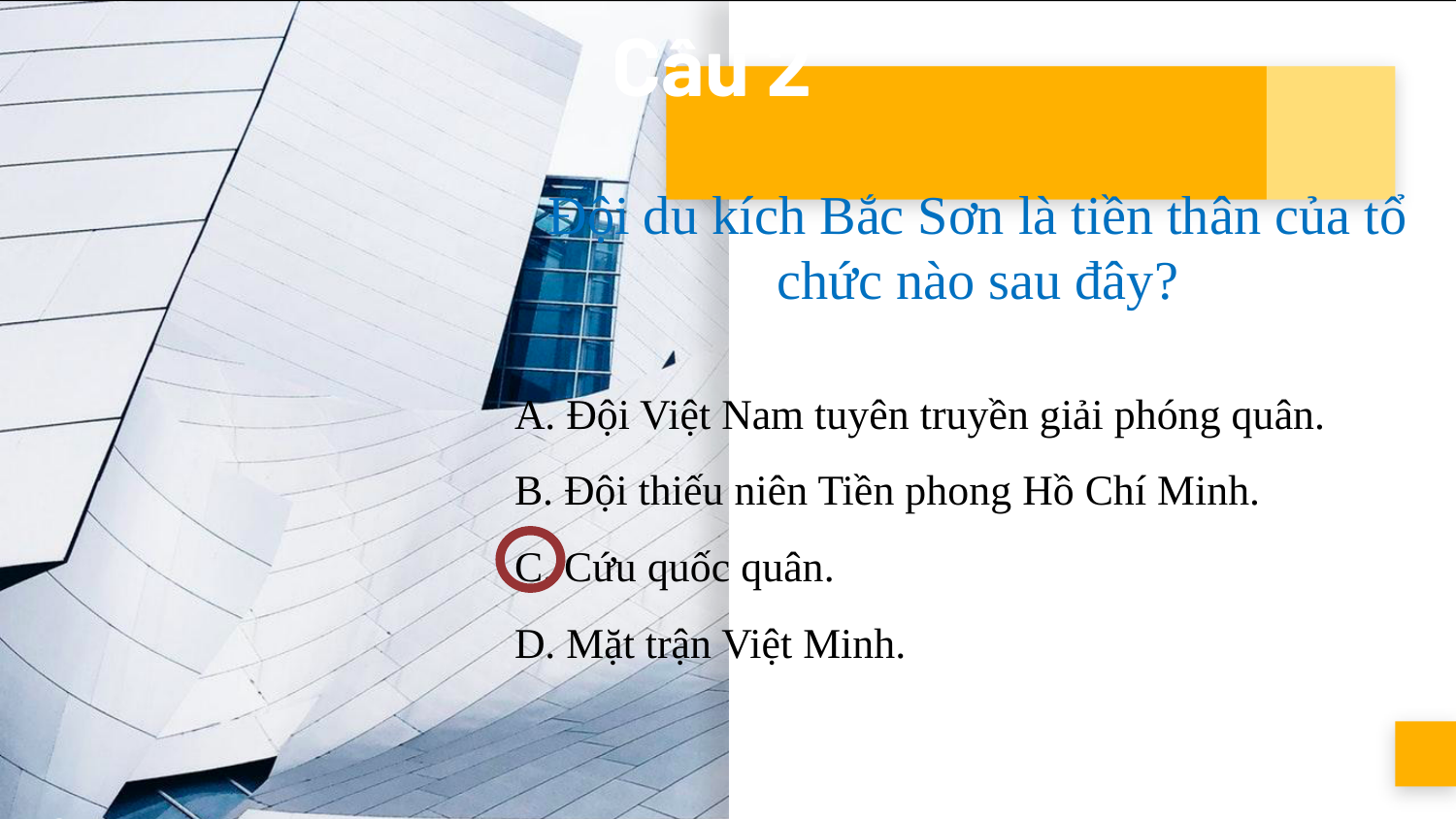

# Câu 2
Đội du kích Bắc Sơn là tiền thân của tổ chức nào sau đây?
A. Đội Việt Nam tuyên truyền giải phóng quân.
B. Đội thiếu niên Tiền phong Hồ Chí Minh.
C. Cứu quốc quân.
D. Mặt trận Việt Minh.